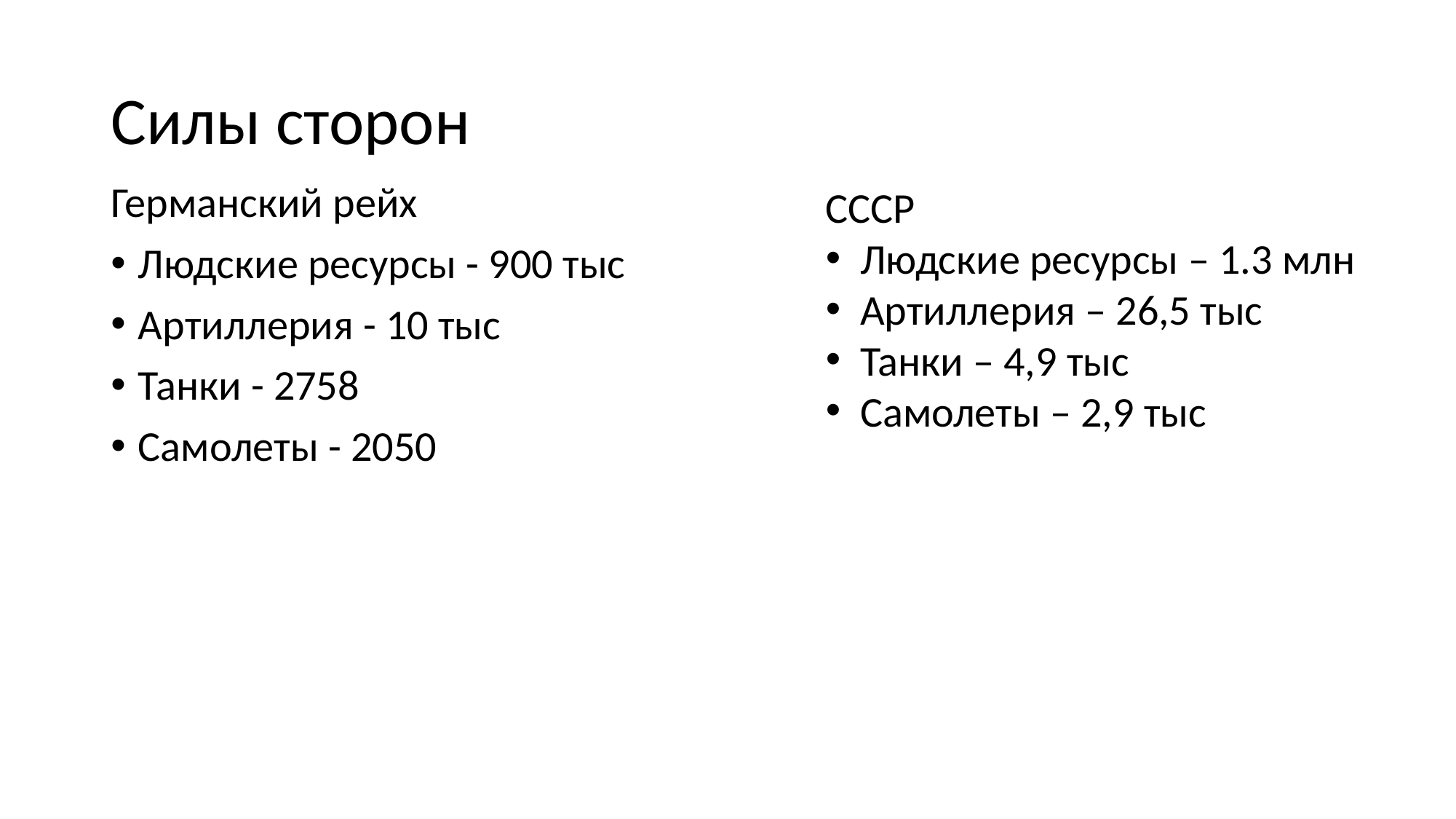

# Силы сторон
Германский рейх
Людские ресурсы - 900 тыс
Артиллерия - 10 тыс
Танки - 2758
Самолеты - 2050
СССР
Людские ресурсы – 1.3 млн
Артиллерия – 26,5 тыс
Танки – 4,9 тыс
Самолеты – 2,9 тыс